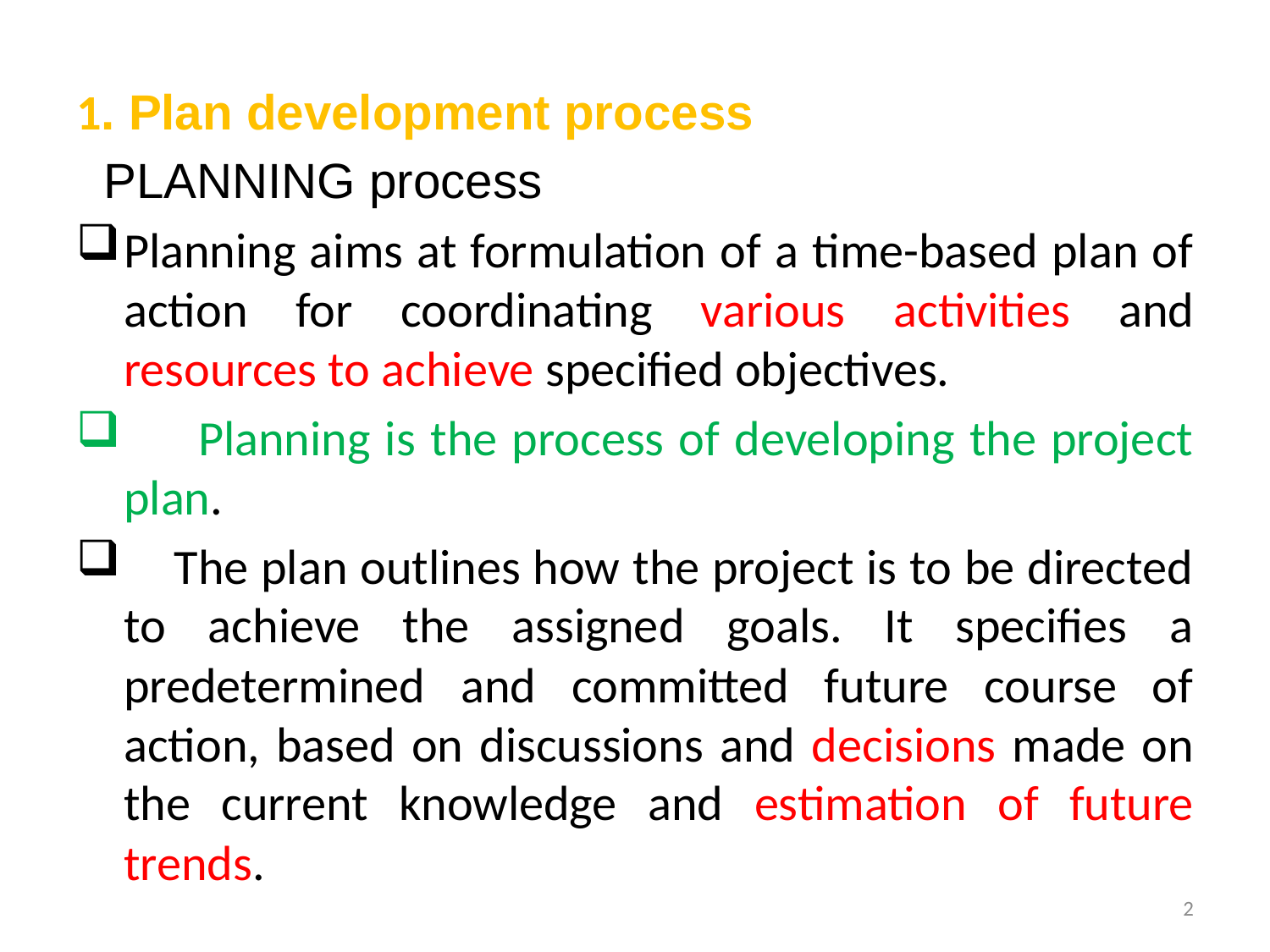

1. Plan development process
  PLANNING process
Planning aims at formulation of a time-based plan of action for coordinating various activities and resources to achieve specified objectives.
     Planning is the process of developing the project plan.
    The plan outlines how the project is to be directed to achieve the assigned goals. It specifies a predetermined and committed future course of action, based on discussions and decisions made on the current knowledge and estimation of future trends.

2